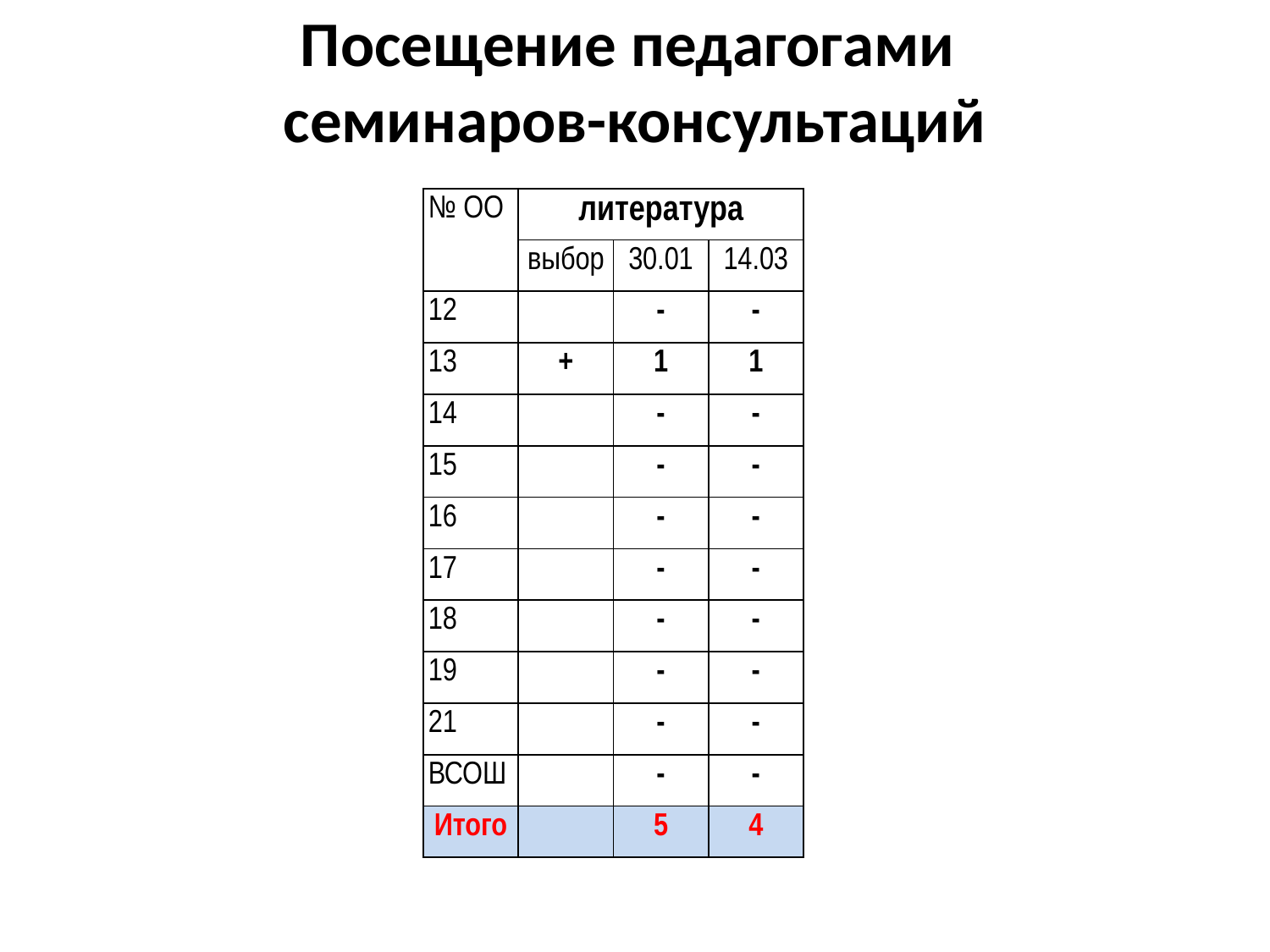

# Посещение педагогами семинаров-консультаций
| № ОО | литература |  |  |
| --- | --- | --- | --- |
|  | выбор | 30.01 | 14.03 |
| 12 |  | - | - |
| 13 | + | 1 | 1 |
| 14 |  | - | - |
| 15 |  | - | - |
| 16 |  | - | - |
| 17 |  | - | - |
| 18 |  | - | - |
| 19 |  | - | - |
| 21 |  | - | - |
| ВСОШ |  | - | - |
| Итого |  | 5 | 4 |